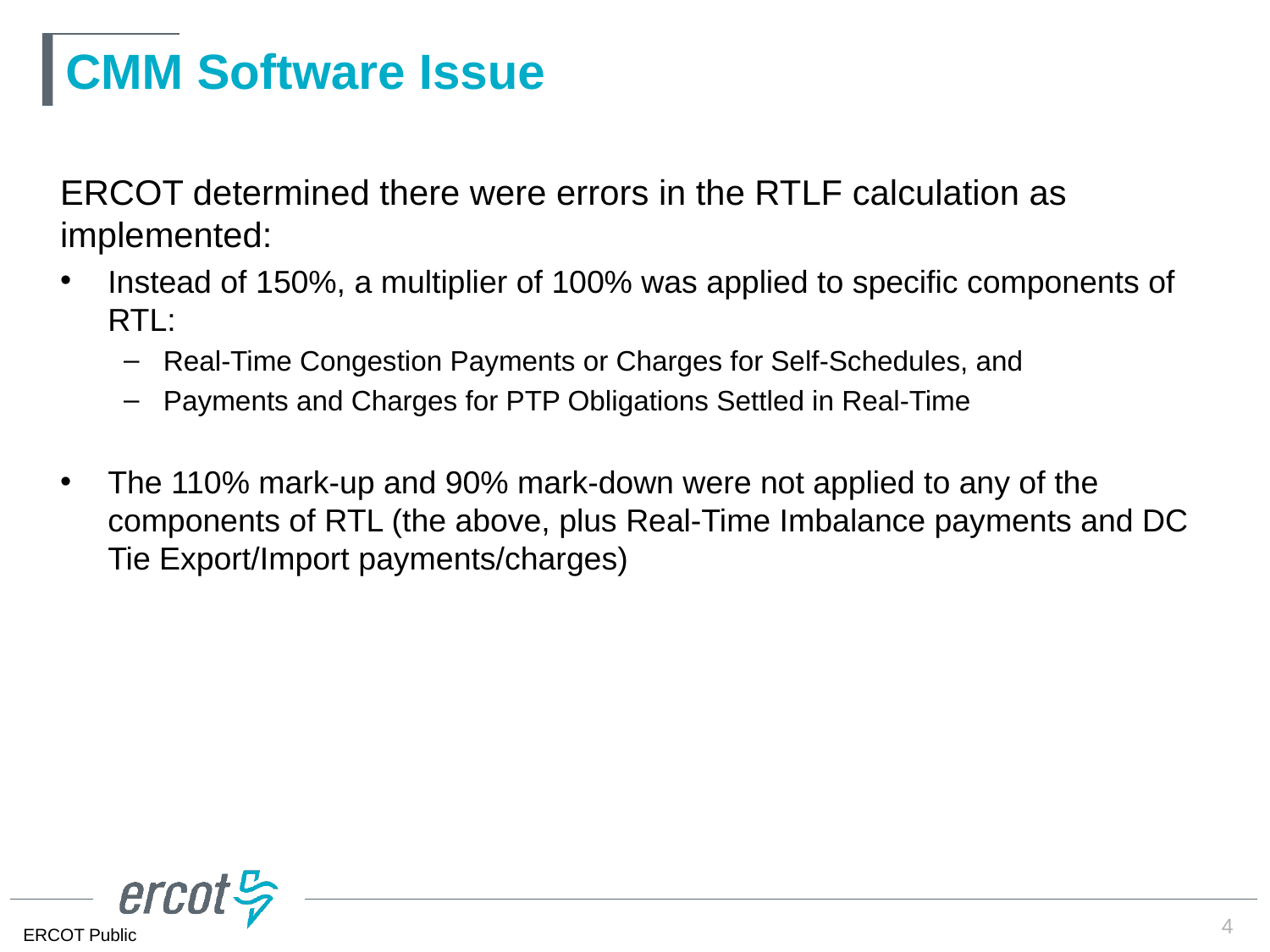

CMM Software Issue
ERCOT determined there were errors in the RTLF calculation as implemented:
Instead of 150%, a multiplier of 100% was applied to specific components of RTL:
Real-Time Congestion Payments or Charges for Self-Schedules, and
Payments and Charges for PTP Obligations Settled in Real-Time

The 110% mark-up and 90% mark-down were not applied to any of the components of RTL (the above, plus Real-Time Imbalance payments and DC Tie Export/Import payments/charges)

4